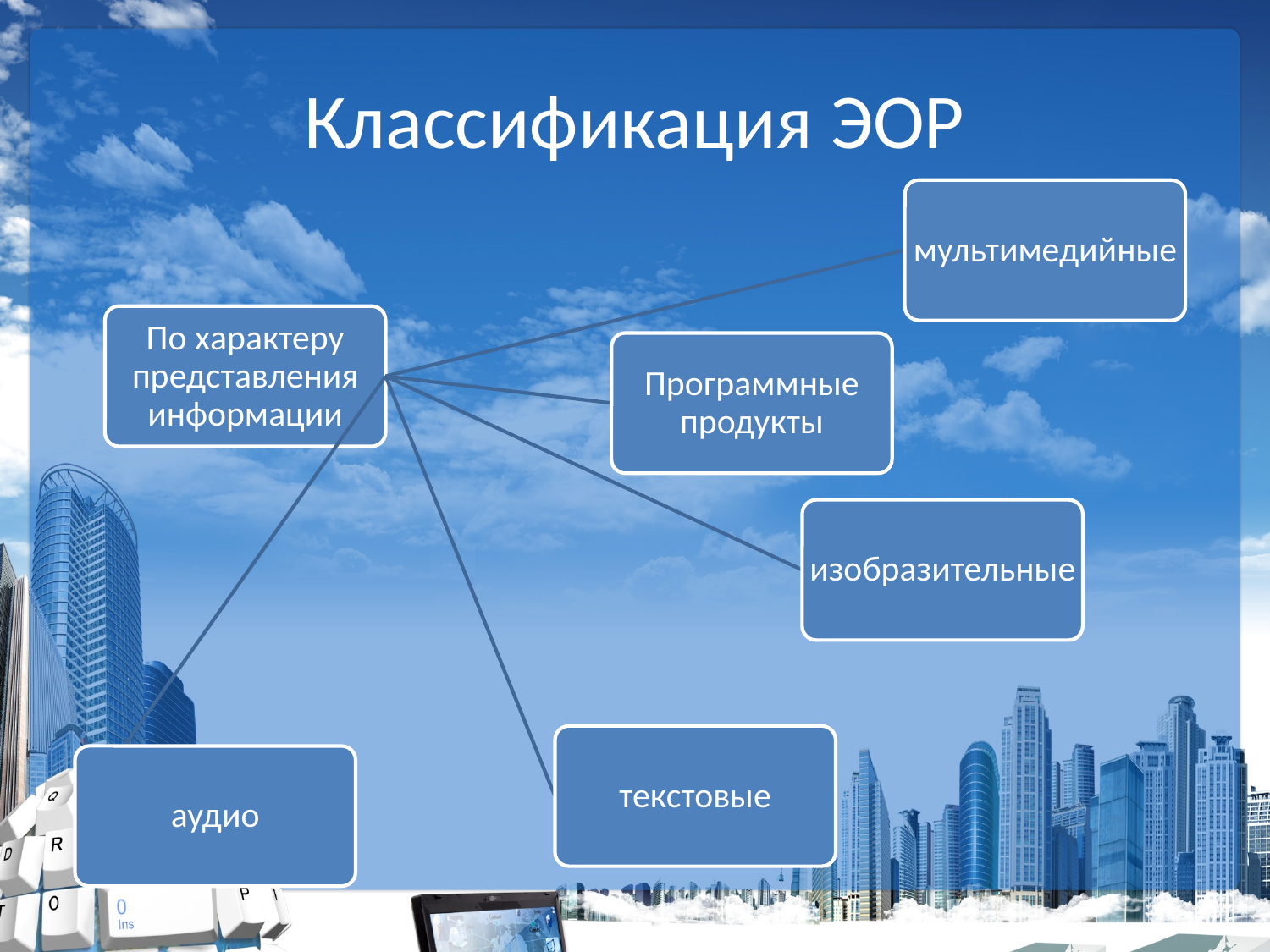

# Классификация ЭОР
По характеру представления информации

мультимедийные

Программные продукты

изобразительные

аудио

текстовые